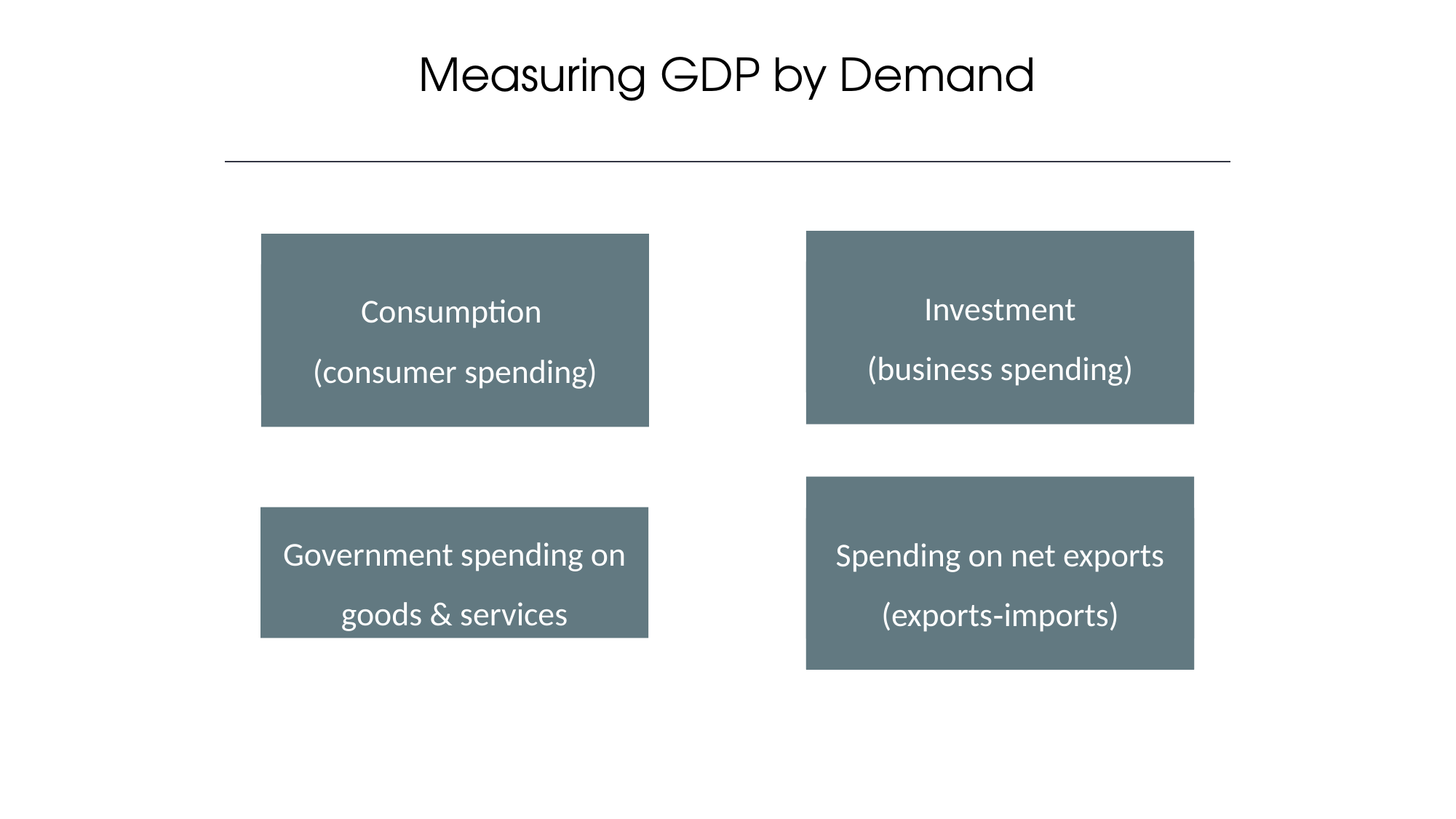

Measuring GDP by Demand
HAWKES LEARNING

Investment
(business spending)

Consumption
(consumer spending)
Government spending on goods & services

Spending on net exports (exports-imports)